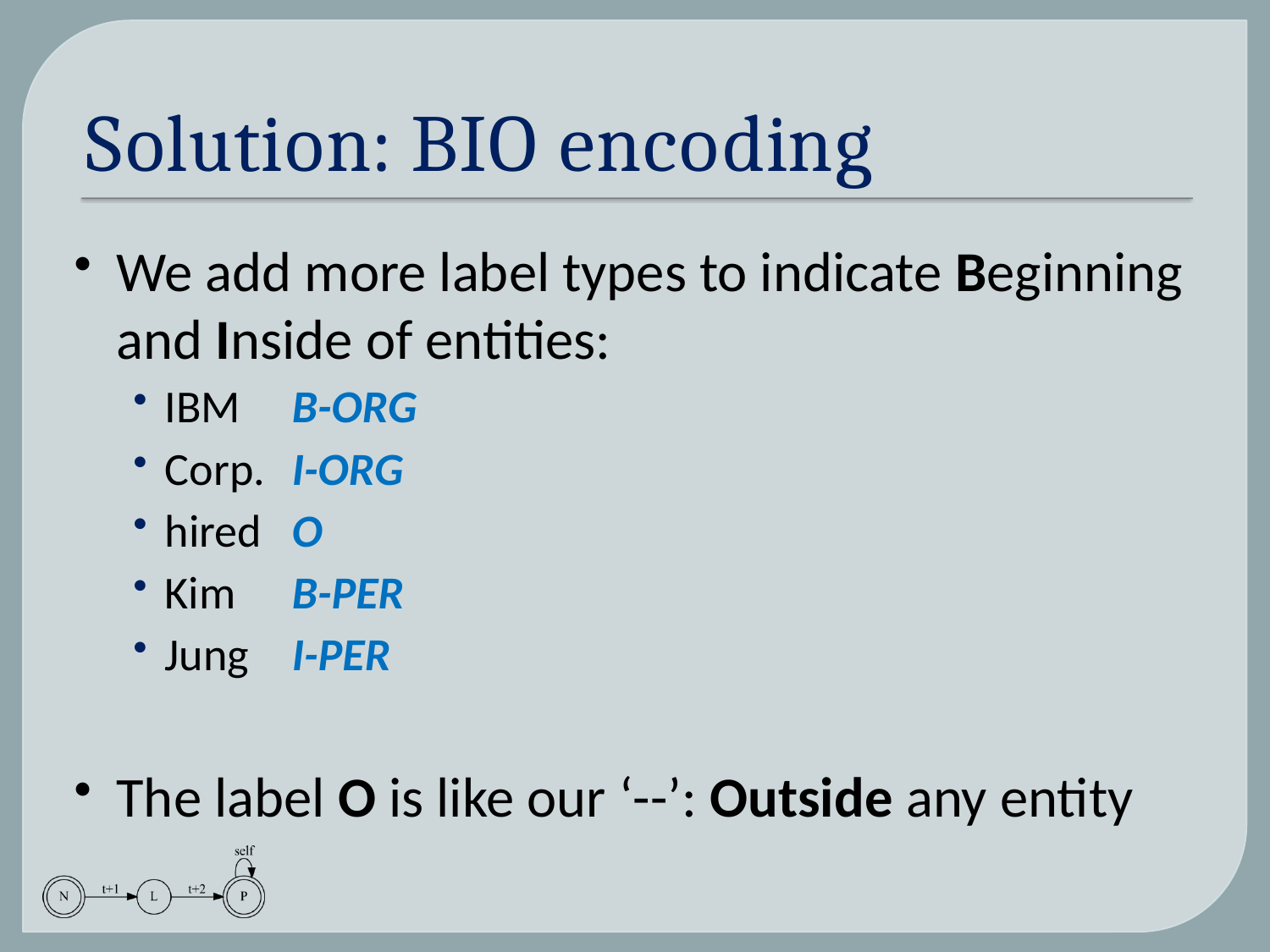

# Solution: BIO encoding
We add more label types to indicate Beginning and Inside of entities:
IBM	B-ORG
Corp.	I-ORG
hired	O
Kim	B-PER
Jung	I-PER

The label O is like our ‘--’: Outside any entity